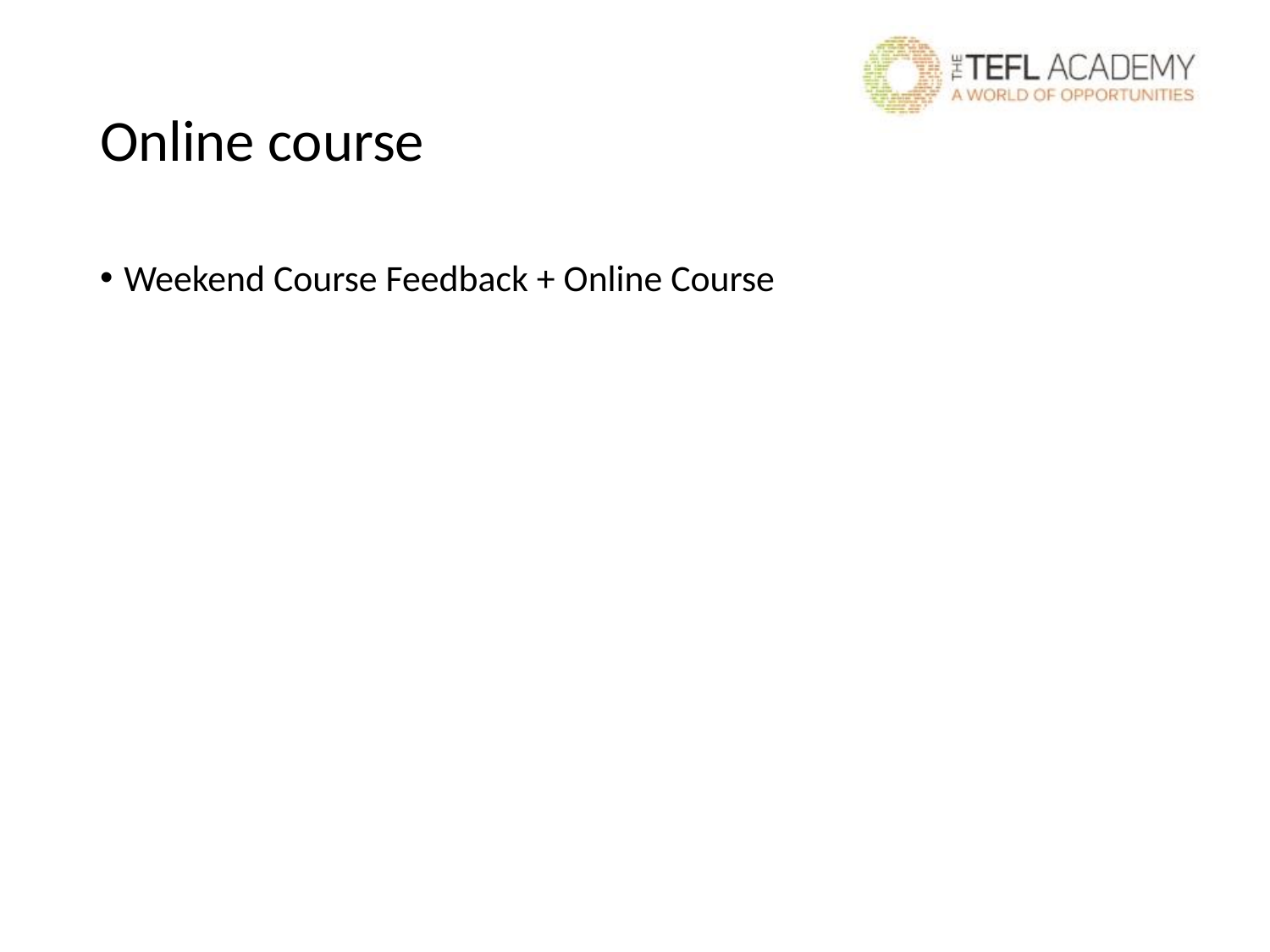

# Online course
Weekend Course Feedback + Online Course